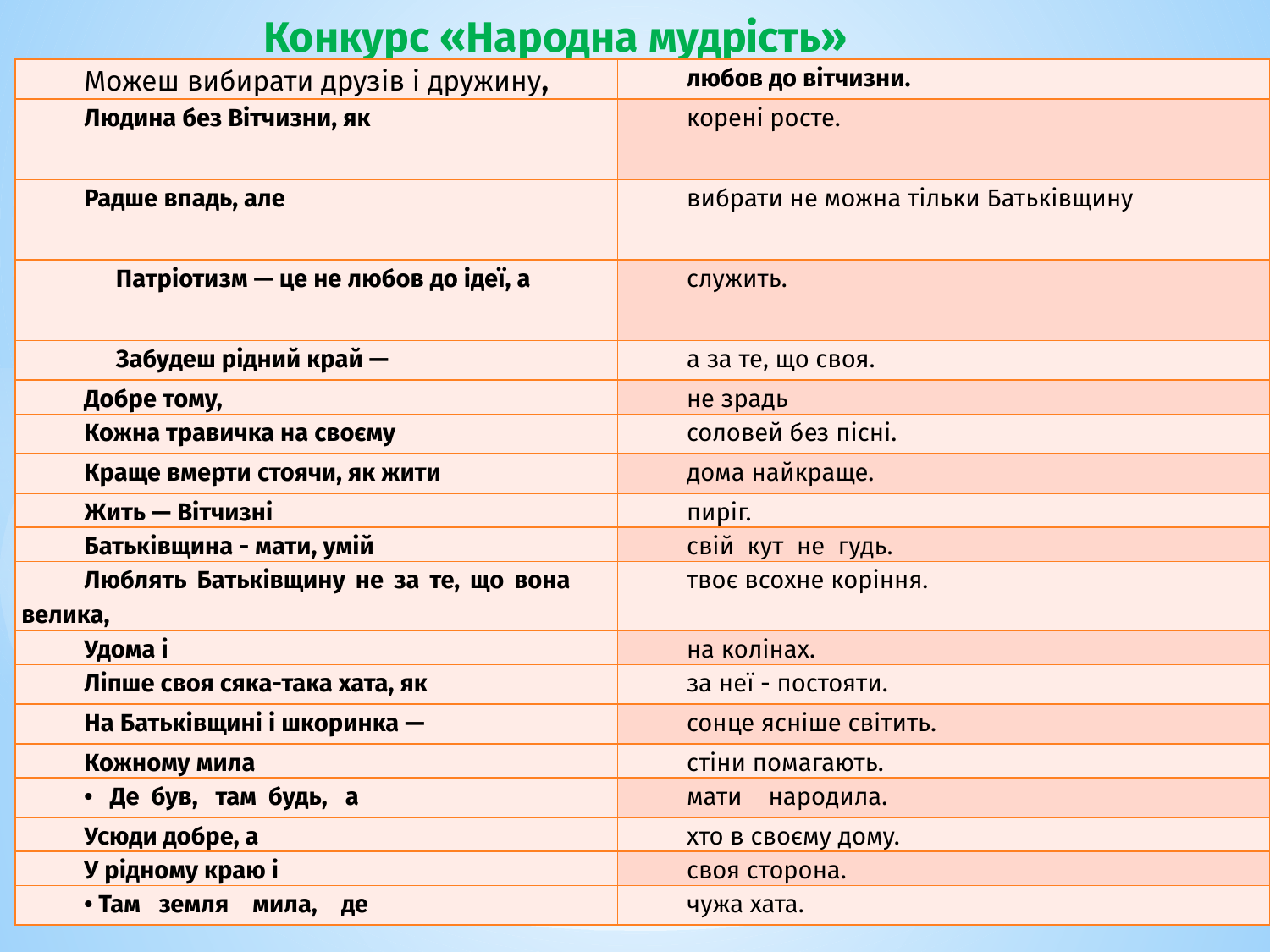

# Конкурс «Народна мудрість»
| Можеш вибирати друзів і дружину, | любов до вітчизни. |
| --- | --- |
| Людина без Вітчизни, як | корені росте. |
| Радше впадь, але | вибрати не можна тільки Батьківщину |
| Патріотизм — це не любов до ідеї, а | служить. |
| Забудеш рідний край — | а за те, що своя. |
| Добре тому, | не зрадь |
| Кожна травичка на своєму | соловей без пісні. |
| Краще вмерти стоячи, як жити | дома найкраще. |
| Жить — Вітчизні | пиріг. |
| Батьківщина - мати, умій | свій кут не гудь. |
| Люблять Батьківщину не за те, що вона велика, | твоє всохне коріння. |
| Удома і | на колінах. |
| Ліпше своя сяка-така хата, як | за неї - постояти. |
| На Батьківщині і шкоринка — | сонце ясніше світить. |
| Кожному мила | стіни помагають. |
| • Де був, там будь, а | мати народила. |
| Усюди добре, а | хто в своєму дому. |
| У рідному краю і | своя сторона. |
| • Там земля мила, де | чужа хата. |